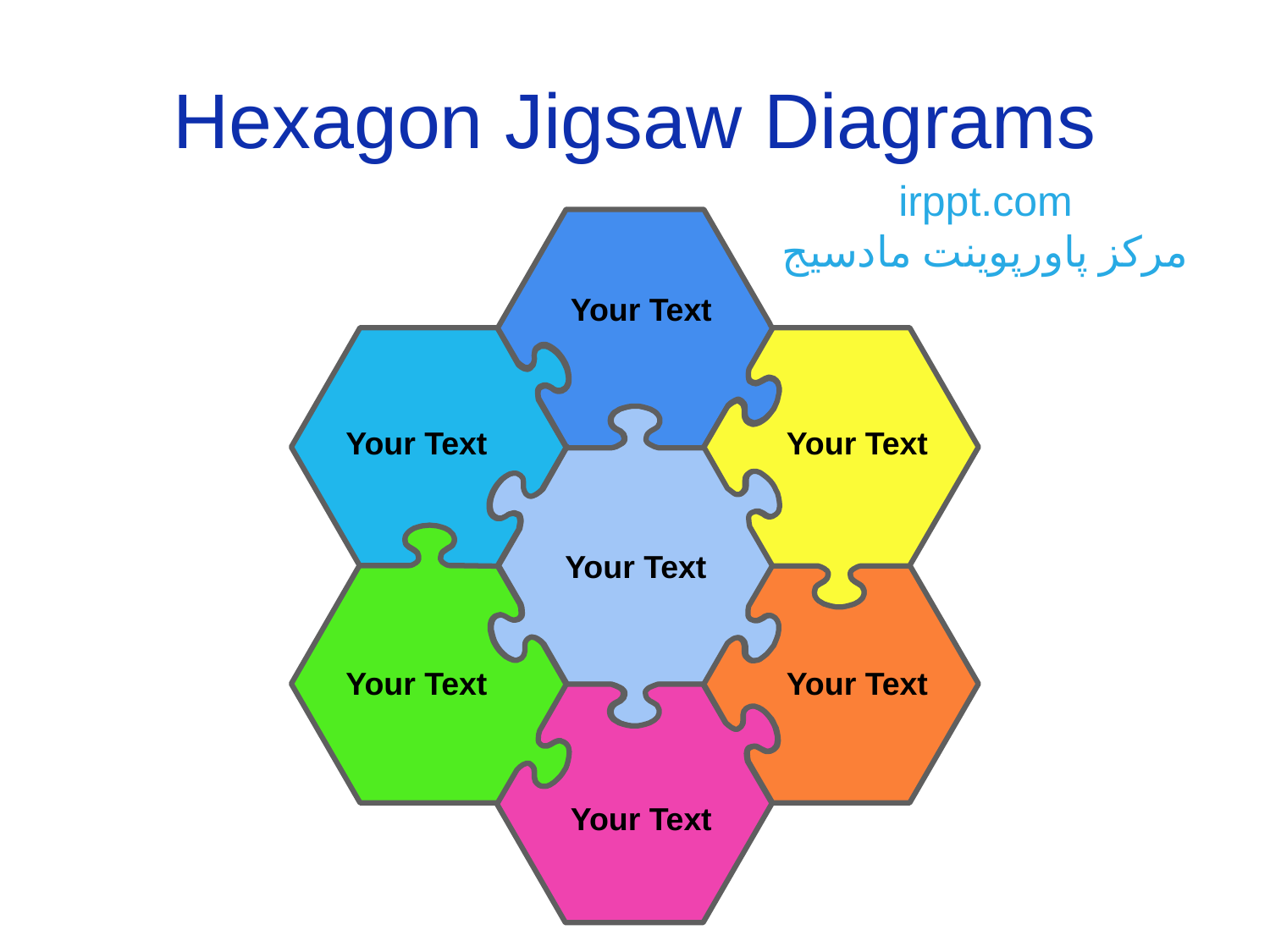

# Hexagon Jigsaw Diagrams
irppt.com
مرکز پاورپوینت مادسیج

Your Text

Your Text
Your Text

Your Text

Your Text
Your Text

Your Text